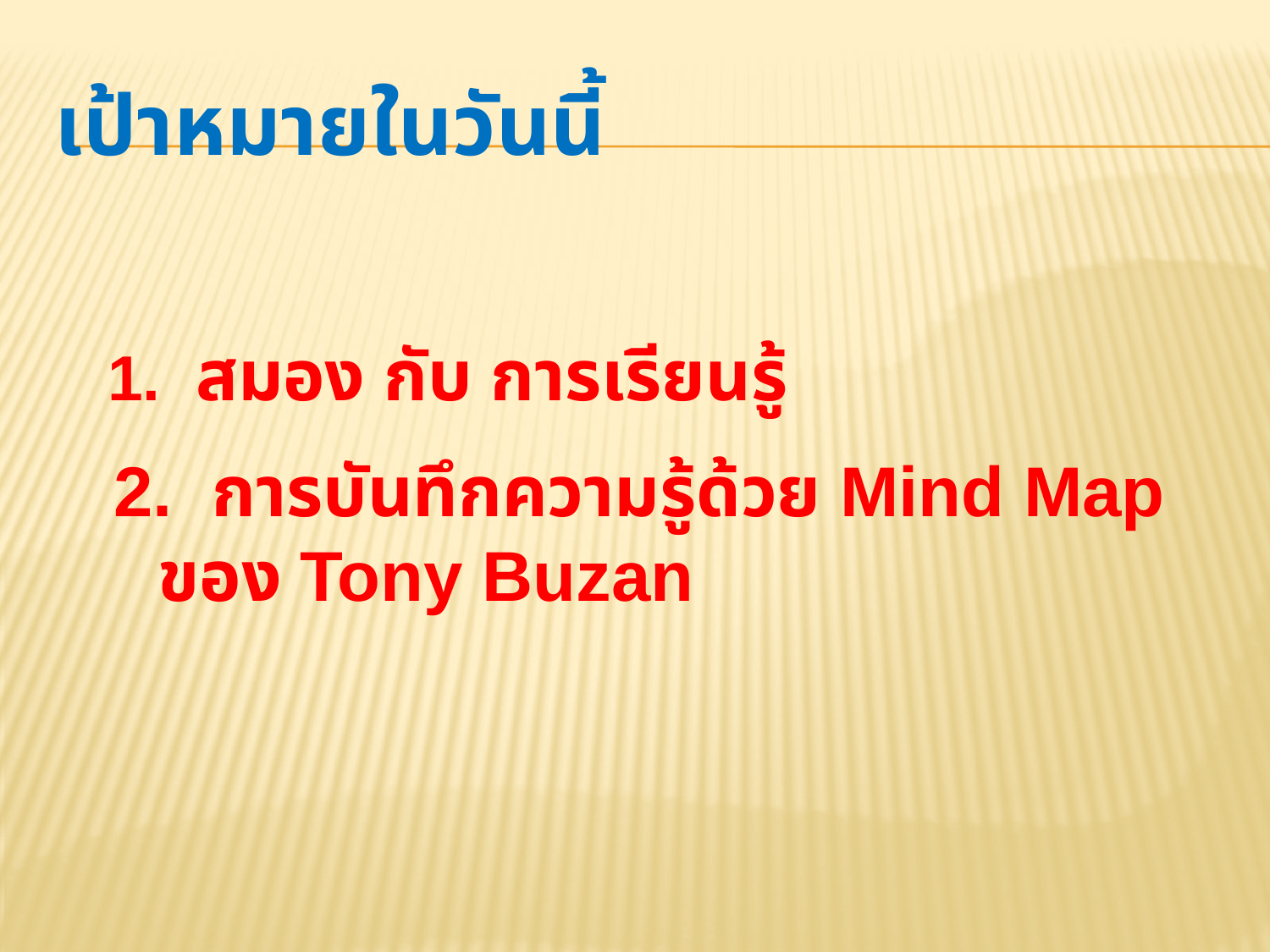

# เป้าหมายในวันนี้

   1.  สมอง กับ การเรียนรู้
   2.  การบันทึกความรู้ด้วย Mind Map ของ Tony Buzan